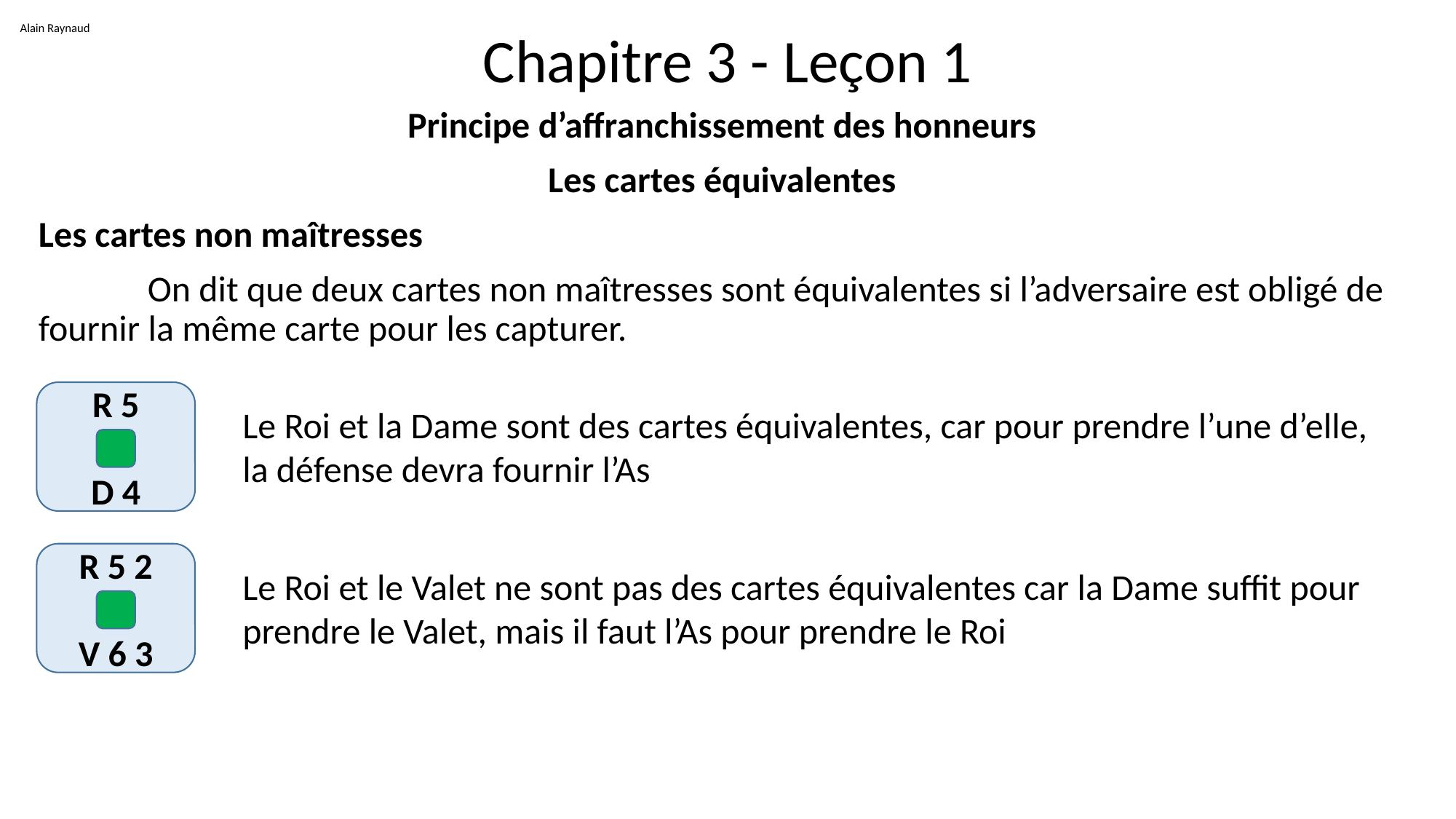

Alain Raynaud
Chapitre 3 - Leçon 1
Principe d’affranchissement des honneurs
Les cartes équivalentes
Les cartes non maîtresses
	On dit que deux cartes non maîtresses sont équivalentes si l’adversaire est obligé de fournir la même carte pour les capturer.

R 5

D 4

Le Roi et la Dame sont des cartes équivalentes, car pour prendre l’une d’elle, la défense devra fournir l’As
R 5 2

V 6 3

Le Roi et le Valet ne sont pas des cartes équivalentes car la Dame suffit pour prendre le Valet, mais il faut l’As pour prendre le Roi